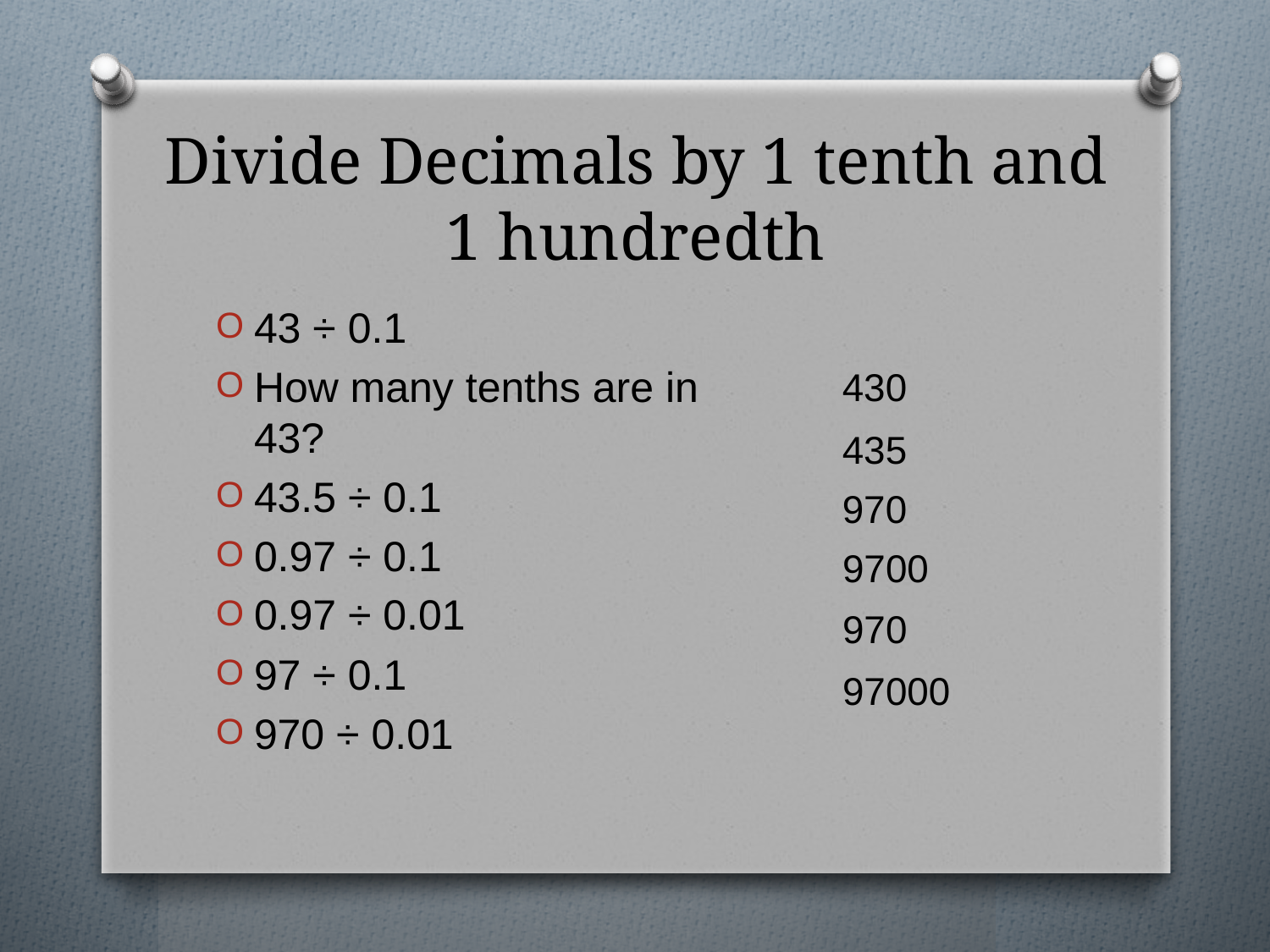

# Divide Decimals by 1 tenth and 1 hundredth
43 ÷ 0.1
How many tenths are in 43?
43.5 ÷ 0.1
0.97 ÷ 0.1
0.97 ÷ 0.01
97 ÷ 0.1
970 ÷ 0.01
430
435
970
9700
970
97000